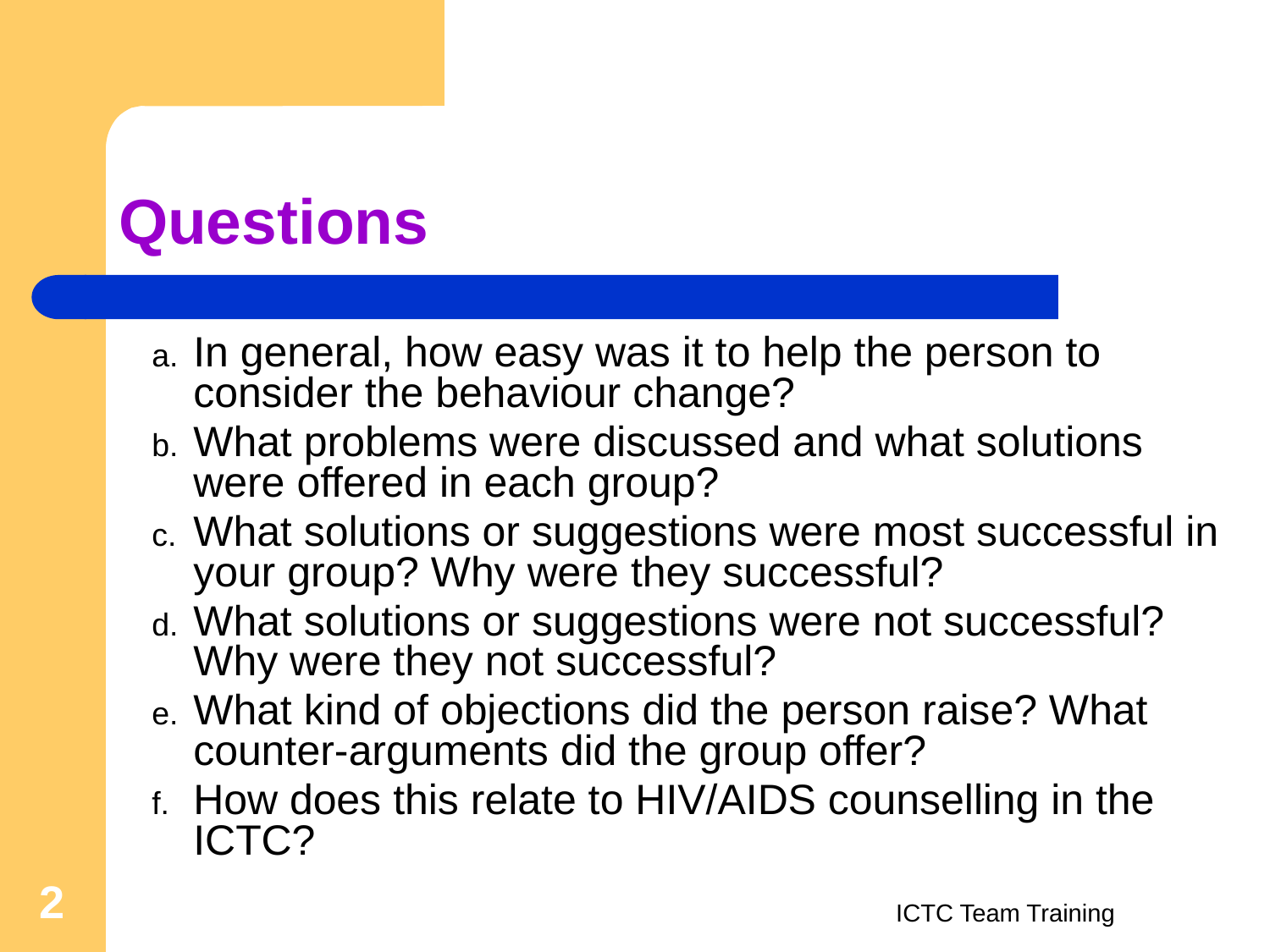

# Questions
In general, how easy was it to help the person to consider the behaviour change?
What problems were discussed and what solutions were offered in each group?
What solutions or suggestions were most successful in your group? Why were they successful?
What solutions or suggestions were not successful? Why were they not successful?
What kind of objections did the person raise? What counter-arguments did the group offer?
How does this relate to HIV/AIDS counselling in the ICTC?
2
ICTC Team Training